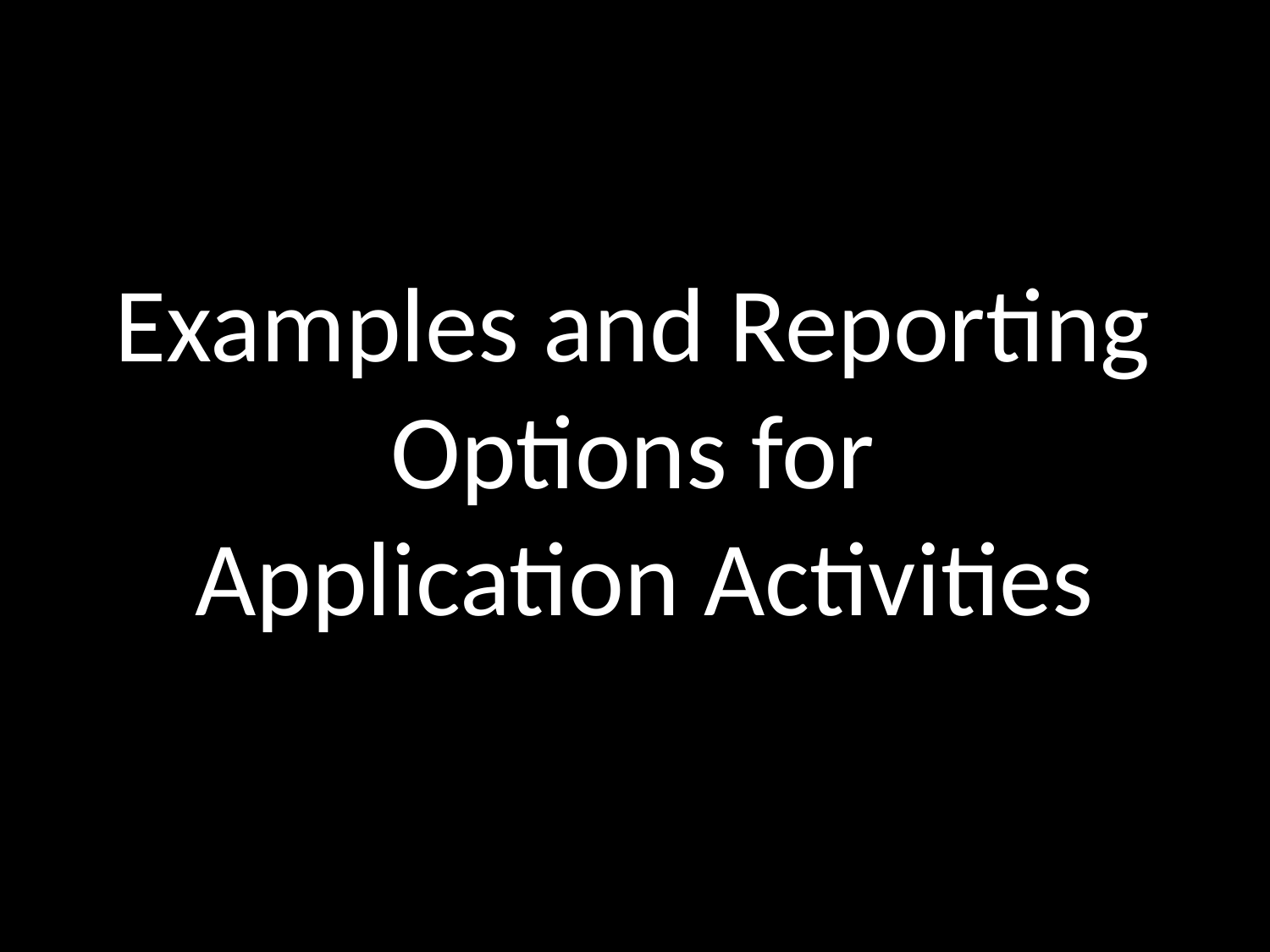

Examples and Reporting
Options for
Application Activities